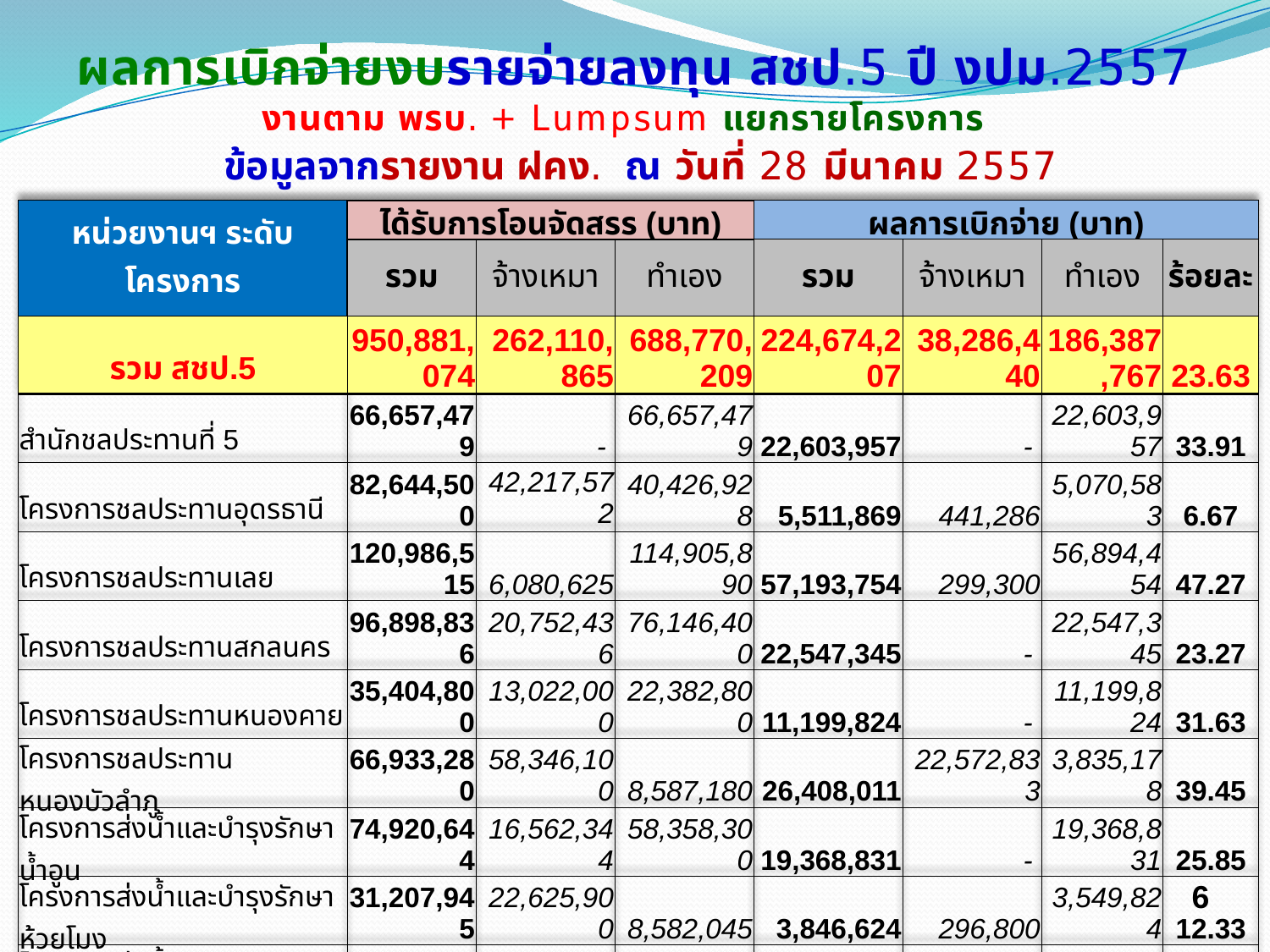

ผลการเบิกจ่ายงบรายจ่ายลงทุน สชป.5 ปี งปม.2557
งานตาม พรบ. + Lumpsum แยกรายโครงการ
 ข้อมูลจากรายงาน ฝคง.  ณ วันที่ 28 มีนาคม 2557
| หน่วยงานฯ ระดับโครงการ | ได้รับการโอนจัดสรร (บาท) |  |  | ผลการเบิกจ่าย (บาท) |  |  |  |
| --- | --- | --- | --- | --- | --- | --- | --- |
|  | รวม | จ้างเหมา | ทำเอง | รวม | จ้างเหมา | ทำเอง | ร้อยละ |
| รวม สชป.5 | 950,881,074 | 262,110,865 | 688,770,209 | 224,674,207 | 38,286,440 | 186,387,767 | 23.63 |
| สำนักชลประทานที่ 5 | 66,657,479 | - | 66,657,479 | 22,603,957 | - | 22,603,957 | 33.91 |
| โครงการชลประทานอุดรธานี | 82,644,500 | 42,217,572 | 40,426,928 | 5,511,869 | 441,286 | 5,070,583 | 6.67 |
| โครงการชลประทานเลย | 120,986,515 | 6,080,625 | 114,905,890 | 57,193,754 | 299,300 | 56,894,454 | 47.27 |
| โครงการชลประทานสกลนคร | 96,898,836 | 20,752,436 | 76,146,400 | 22,547,345 | - | 22,547,345 | 23.27 |
| โครงการชลประทานหนองคาย | 35,404,800 | 13,022,000 | 22,382,800 | 11,199,824 | - | 11,199,824 | 31.63 |
| โครงการชลประทานหนองบัวลำภู | 66,933,280 | 58,346,100 | 8,587,180 | 26,408,011 | 22,572,833 | 3,835,178 | 39.45 |
| โครงการส่งน้ำและบำรุงรักษาน้ำอูน | 74,920,644 | 16,562,344 | 58,358,300 | 19,368,831 | - | 19,368,831 | 25.85 |
| โครงการส่งน้ำและบำรุงรักษาห้วยโมง | 31,207,945 | 22,625,900 | 8,582,045 | 3,846,624 | 296,800 | 3,549,824 | 12.33 |
| โครงการส่งน้ำและบำรุงรักษาห้วยหลวง | 38,163,200 | 483,500 | 37,679,700 | 12,952,258 | 83,500 | 12,868,758 | 33.94 |
| ศูนย์ศึกษาการพัฒนาภูพานฯ | 34,629,770 | - | 34,629,770 | 5,381,947 | - | 5,381,947 | 15.54 |
| โครงการชลประทานบึงกาฬ | 41,777,900 | 5,661,703 | 36,116,197 | 10,846,983 | 644,037 | 10,202,946 | 25.96 |
| โครงการส่งน้ำและบำรุงรักษาฝายกุมภวาปี | 23,487,264 | 6,051,284 | 17,435,980 | 1,169,958 | - | 1,169,958 | 4.98 |
| โครงการก่อสร้าง 5 | 159,487,701 | 47,207,401 | 112,280,300 | 52,773,190 | 13,766,809 | 39,006,382 | 33.09 |
| สัดส่วน (%) | 100.00 | 27.57 | 72.43 | 23.63 | 4.03 | 19.60 |  |
| เปรียบเทียบต่อวิธีดำเนินการ |  | 1.งานจ้างเหมา คิดเป็น |  | 14.61 |  |  |  |
|  |  | 2.งานทำเอง คิดเป็น |  | 27.06 |  |  |  |